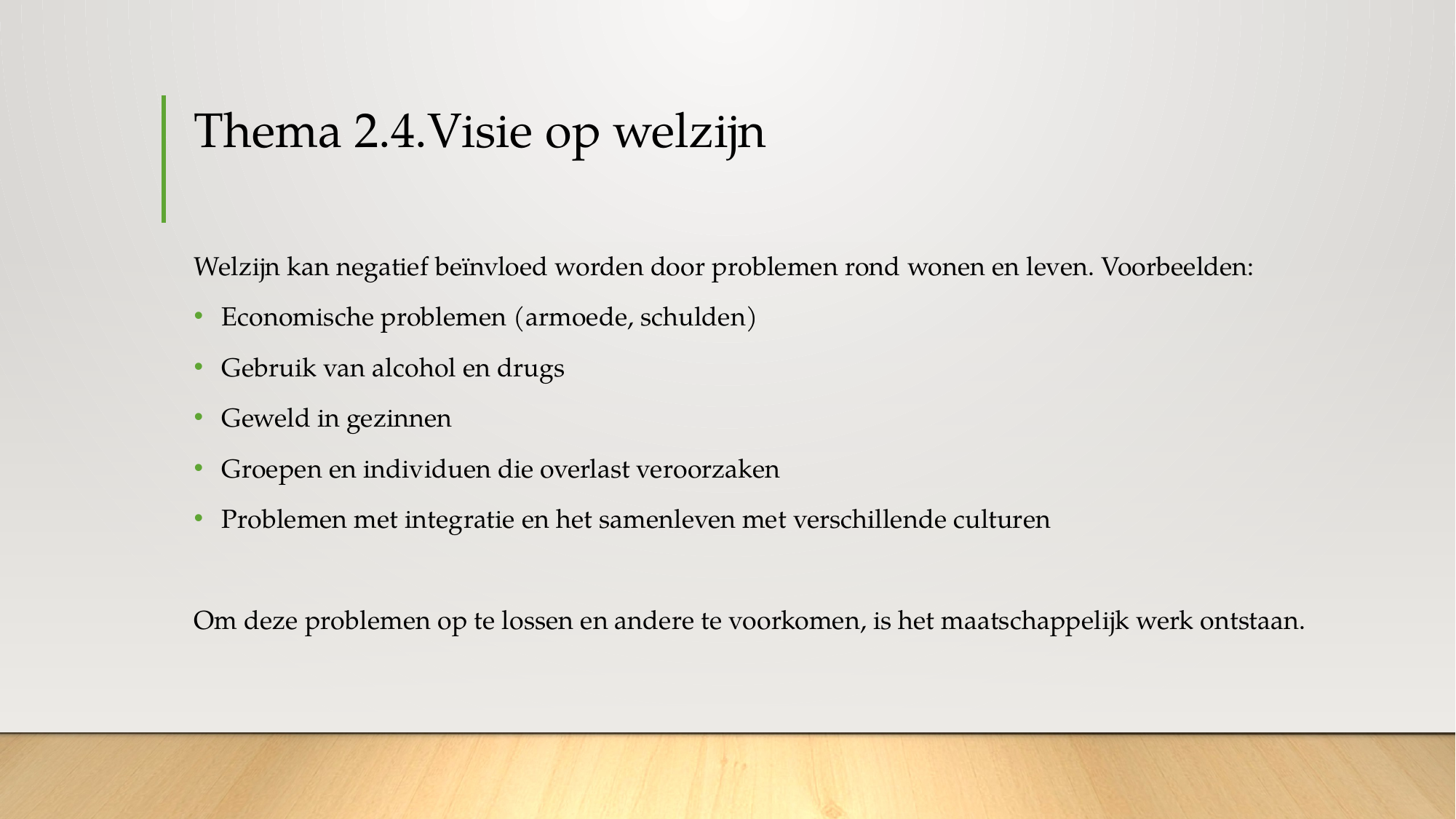

# Thema 2.4.Visie op welzijn
Welzijn kan negatief beïnvloed worden door problemen rond wonen en leven. Voorbeelden:
Economische problemen (armoede, schulden)
Gebruik van alcohol en drugs
Geweld in gezinnen
Groepen en individuen die overlast veroorzaken
Problemen met integratie en het samenleven met verschillende culturen

Om deze problemen op te lossen en andere te voorkomen, is het maatschappelijk werk ontstaan.